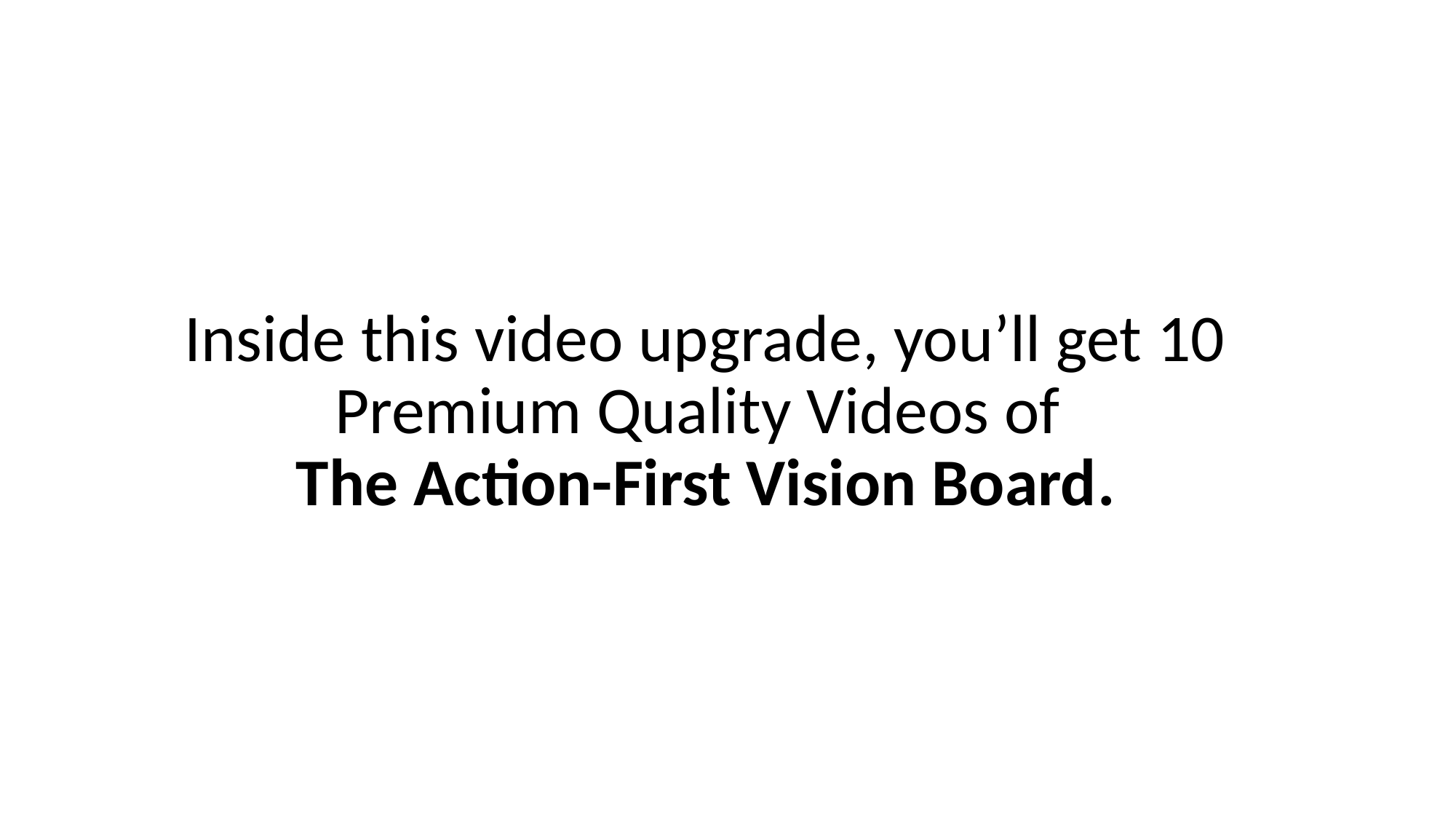

# Inside this video upgrade, you’ll get 10 Premium Quality Videos of The Action-First Vision Board.